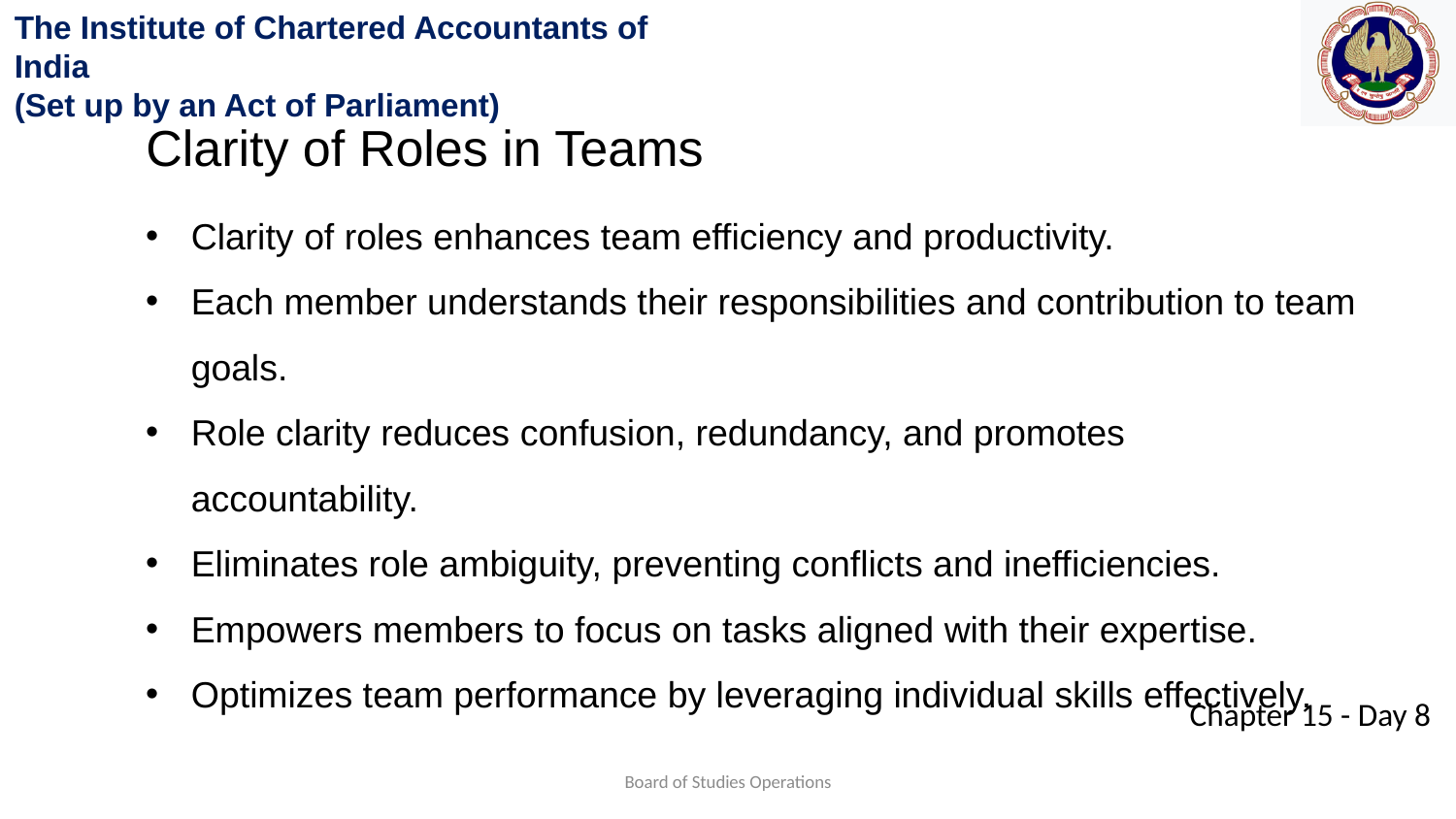

Clarity of Roles in Teams
Clarity of roles enhances team efficiency and productivity.
Each member understands their responsibilities and contribution to team goals.
Role clarity reduces confusion, redundancy, and promotes accountability.
Eliminates role ambiguity, preventing conflicts and inefficiencies.
Empowers members to focus on tasks aligned with their expertise.
Optimizes team performance by leveraging individual skills effectively.
Board of Studies Operations